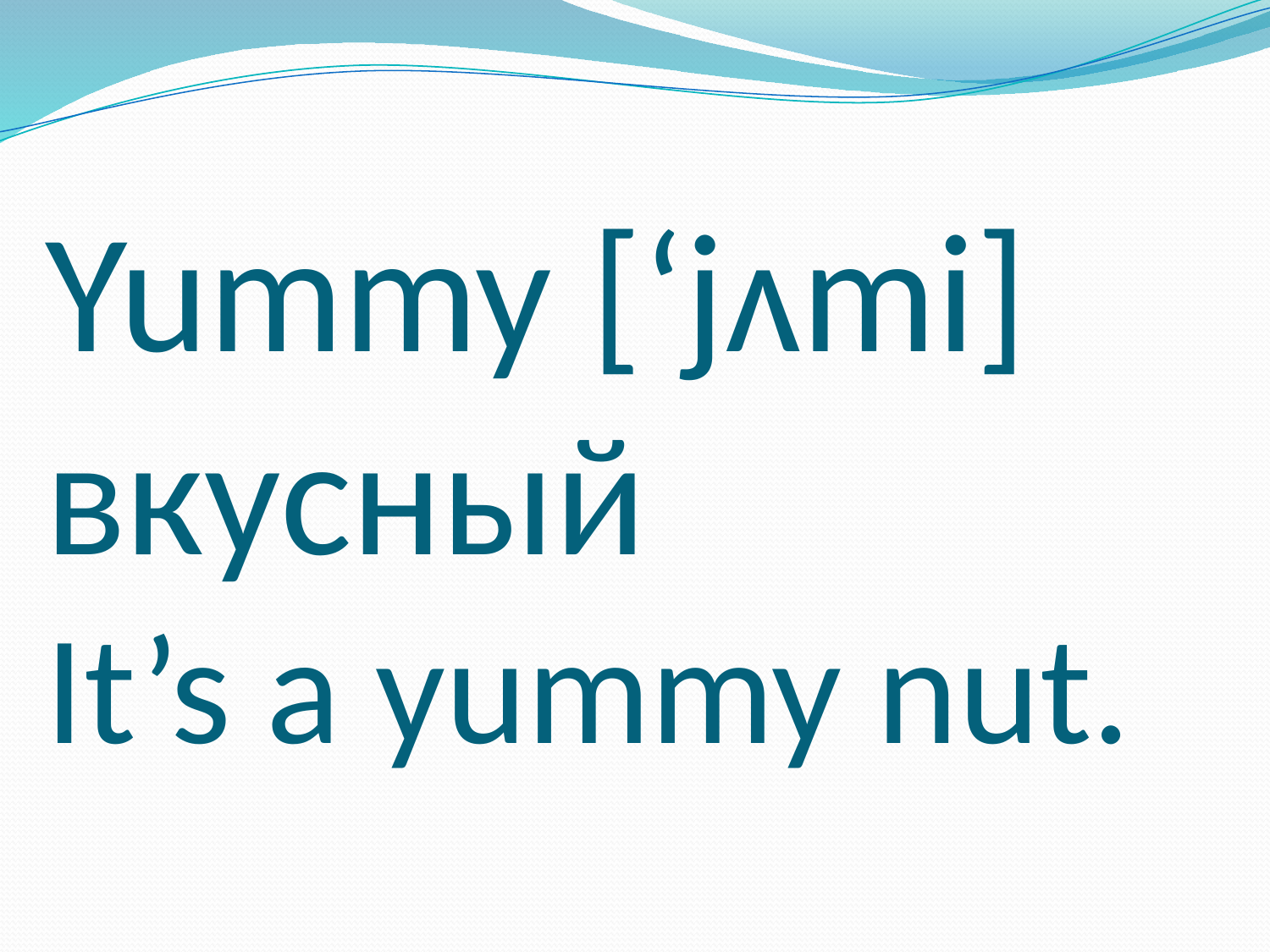

# Yummy [‘jʌmi] вкусный It’s a yummy nut.